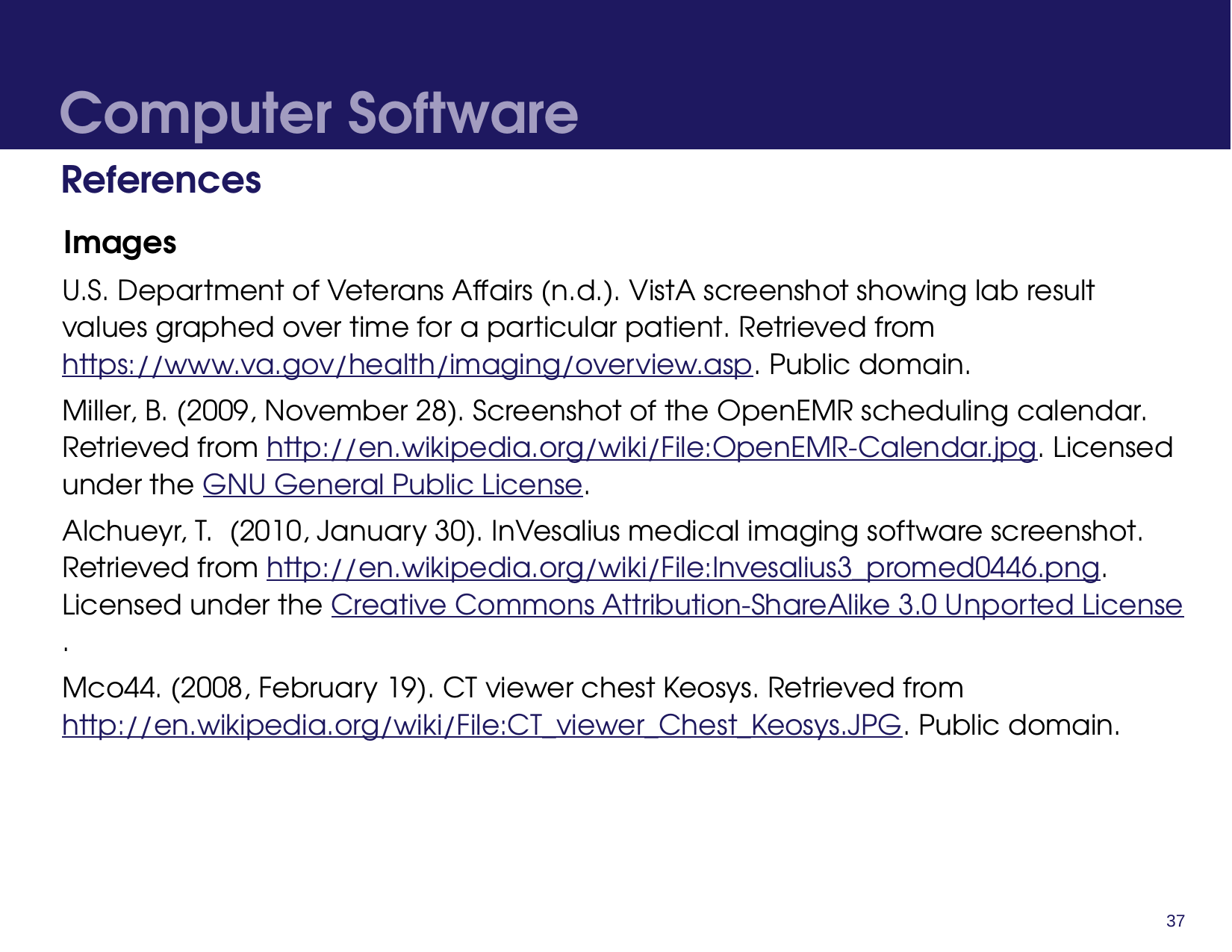

# Computer Software
References
Images
U.S. Department of Veterans Affairs (n.d.). VistA screenshot showing lab result values graphed over time for a particular patient. Retrieved from https://www.va.gov/health/imaging/overview.asp. Public domain.
Miller, B. (2009, November 28). Screenshot of the OpenEMR scheduling calendar. Retrieved from http://en.wikipedia.org/wiki/File:OpenEMR-Calendar.jpg. Licensed under the GNU General Public License.
Alchueyr, T.  (2010, January 30). InVesalius medical imaging software screenshot. Retrieved from http://en.wikipedia.org/wiki/File:Invesalius3_promed0446.png. Licensed under the Creative Commons Attribution-ShareAlike 3.0 Unported License.
Mco44. (2008, February 19). CT viewer chest Keosys. Retrieved from http://en.wikipedia.org/wiki/File:CT_viewer_Chest_Keosys.JPG. Public domain.
37